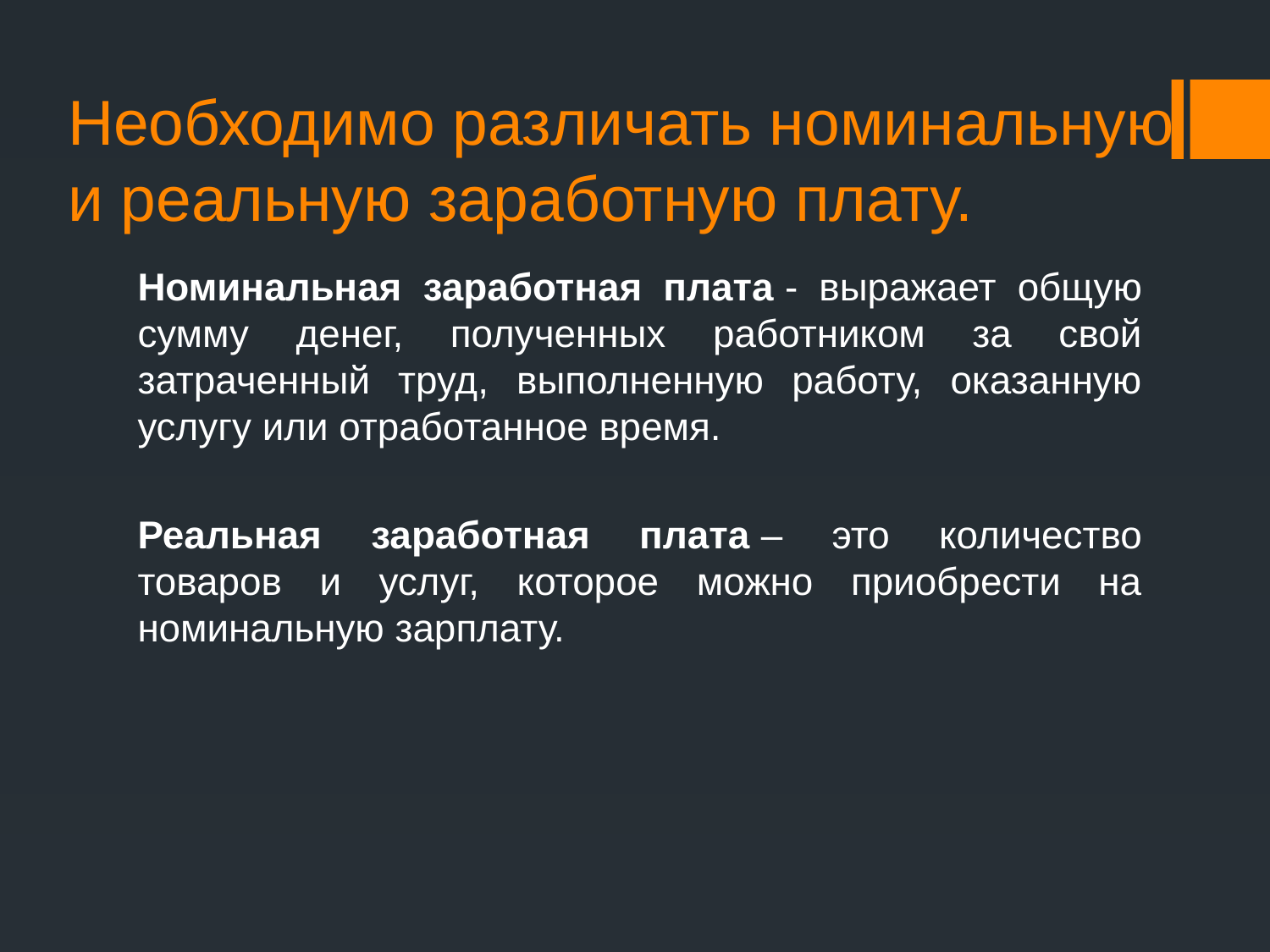

# Необходимо различать номинальную и реальную заработную плату.
Номинальная заработная плата - выражает общую сумму денег, полученных работником за свой затраченный труд, выполненную работу, оказанную услугу или отработанное время.

Реальная заработная плата – это количество товаров и услуг, которое можно приобрести на номинальную зарплату.